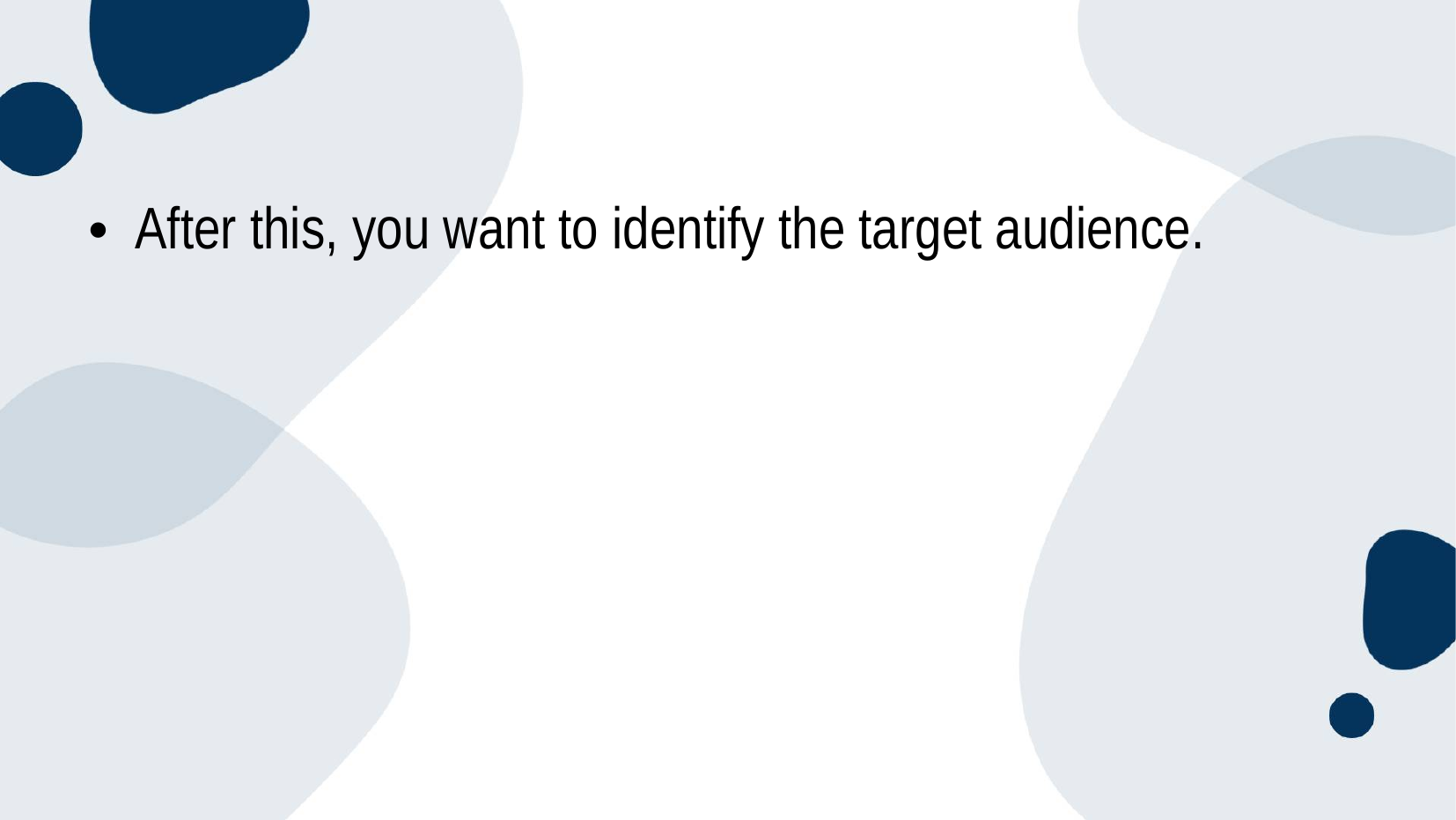

#
After this, you want to identify the target audience.